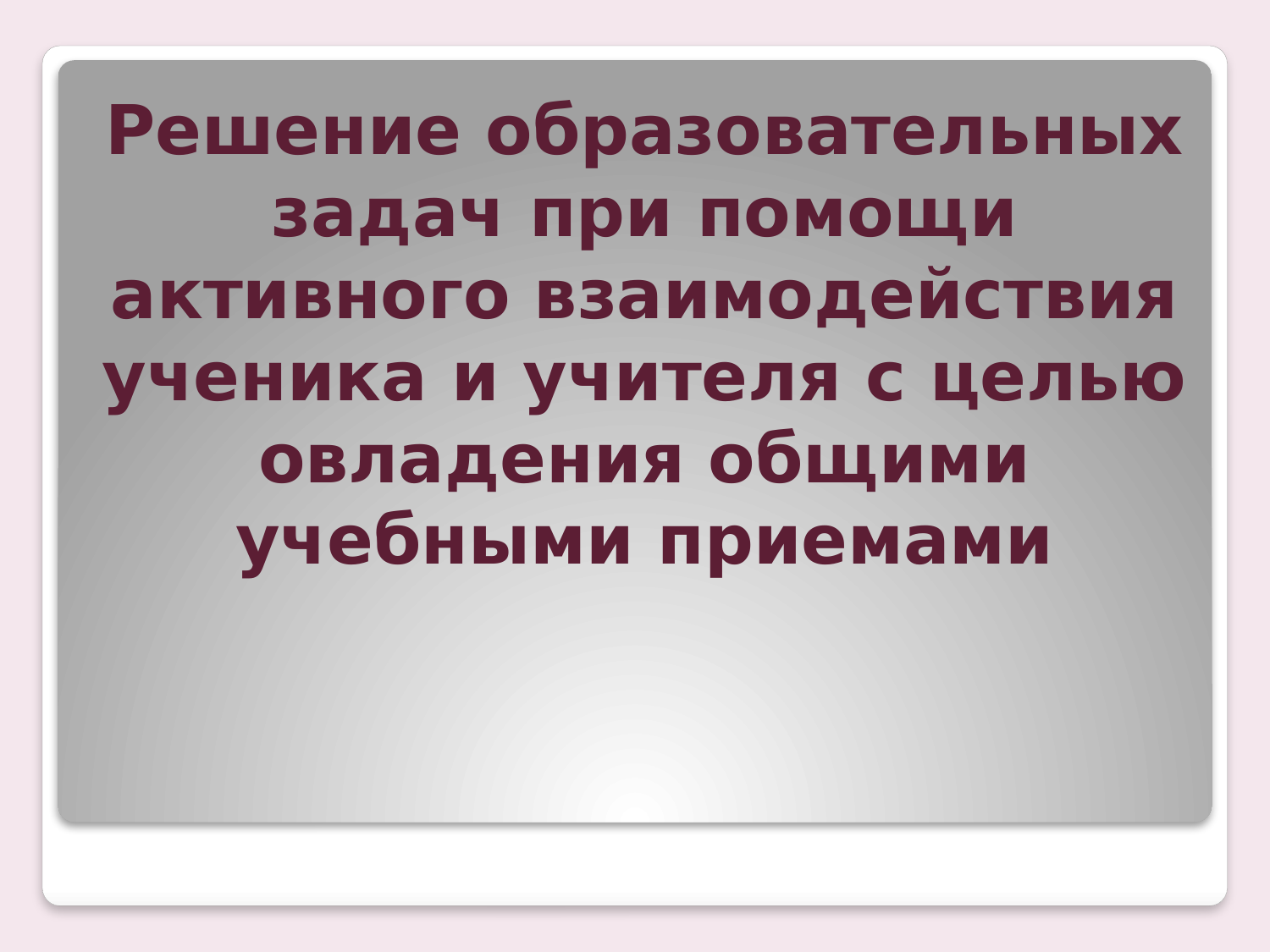

Решение образовательных задач при помощи активного взаимодействия ученика и учителя с целью овладения общими учебными приемами

#